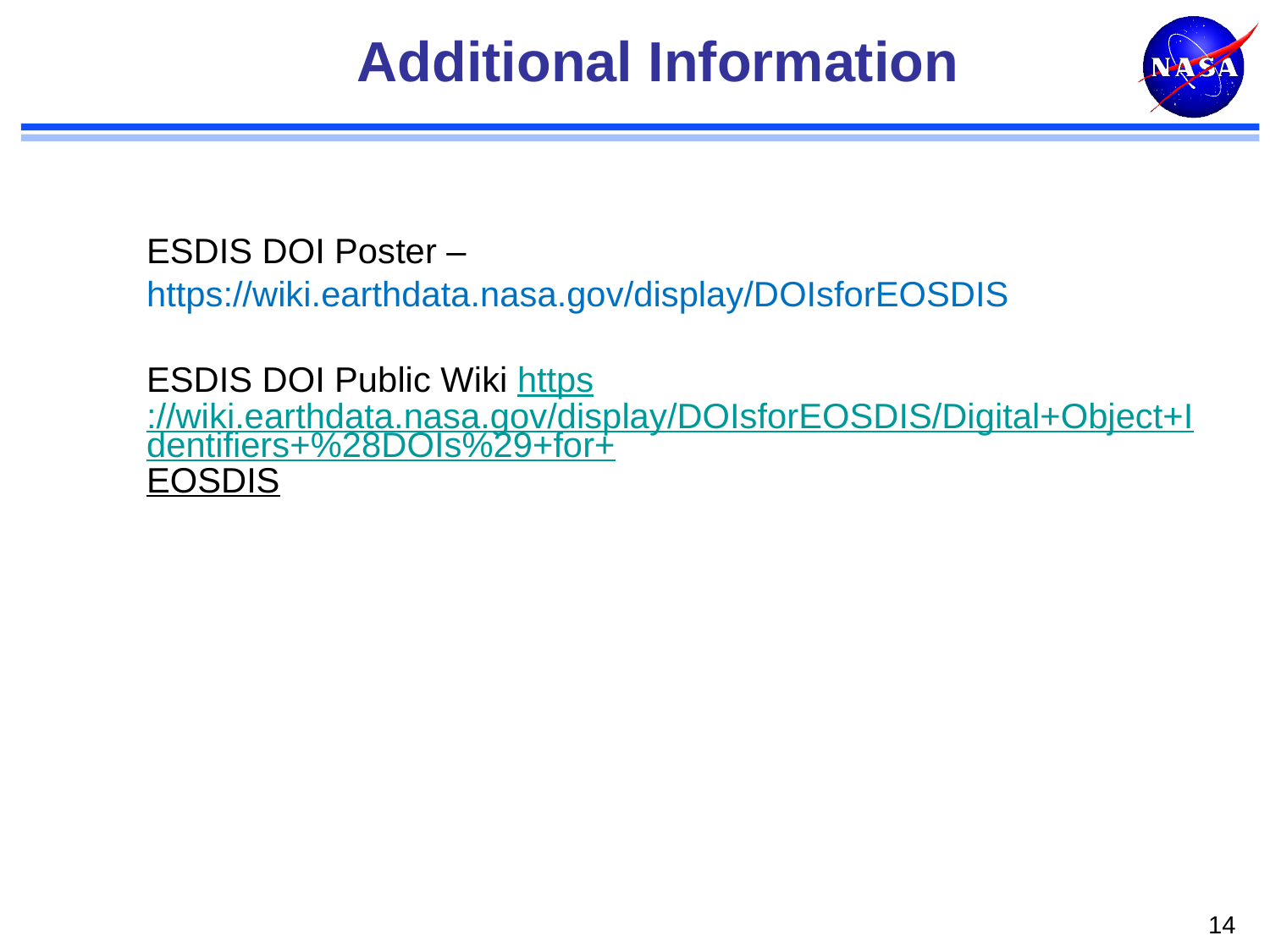

# Additional Information

ESDIS DOI Poster –
https://wiki.earthdata.nasa.gov/display/DOIsforEOSDIS

ESDIS DOI Public Wiki https://wiki.earthdata.nasa.gov/display/DOIsforEOSDIS/Digital+Object+Identifiers+%28DOIs%29+for+EOSDIS
14